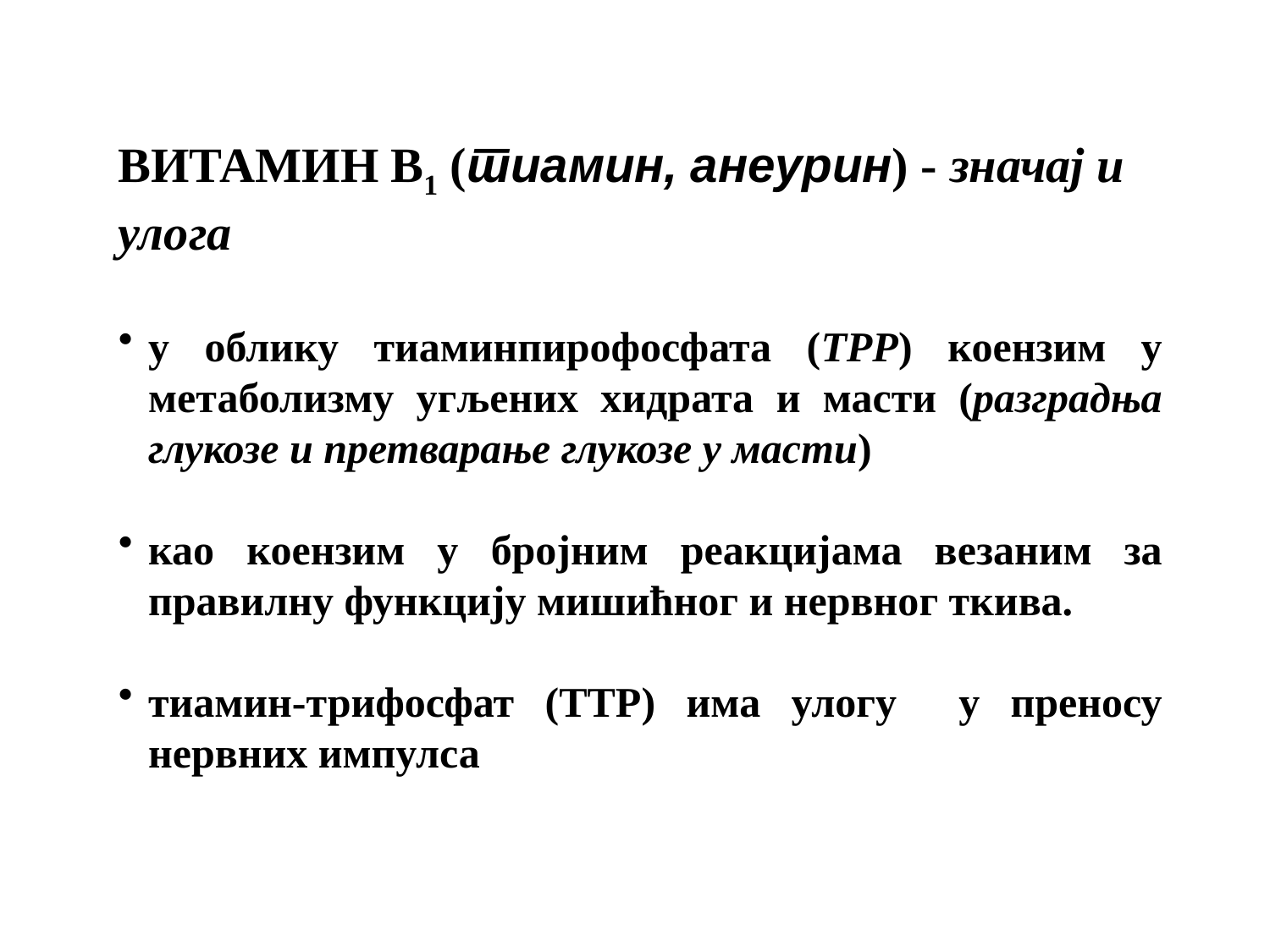

ВИТАМИН B1 (тиамин, анеурин) - значај и улога

у облику тиаминпирофосфата (TPP) коензим у метаболизму угљених хидрата и масти (разградња глукозе и претварање глукозе у масти)

као коензим у бројним реакцијама везаним за правилну функцију мишићног и нервног ткива.

тиамин-трифосфат (TTP) има улогу  у преносу нервних импулса